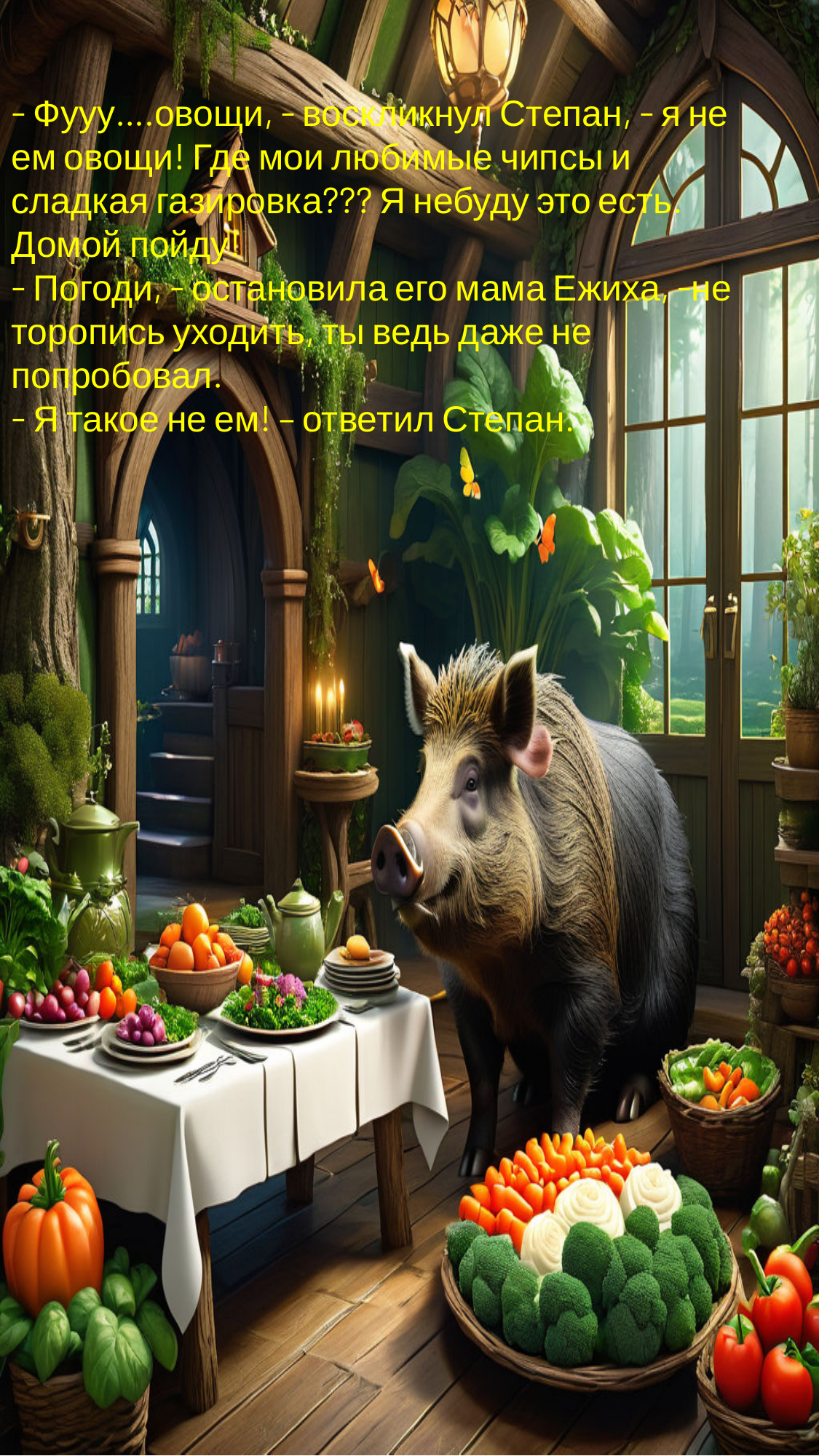

- Фууу….овощи, - воскликнул Степан, - я не ем овощи! Где мои любимые чипсы и сладкая газировка??? Я небуду это есть. Домой пойду!
- Погоди, - остановила его мама Ежиха, -не торопись уходить, ты ведь даже не попробовал.
- Я такое не ем! – ответил Степан.